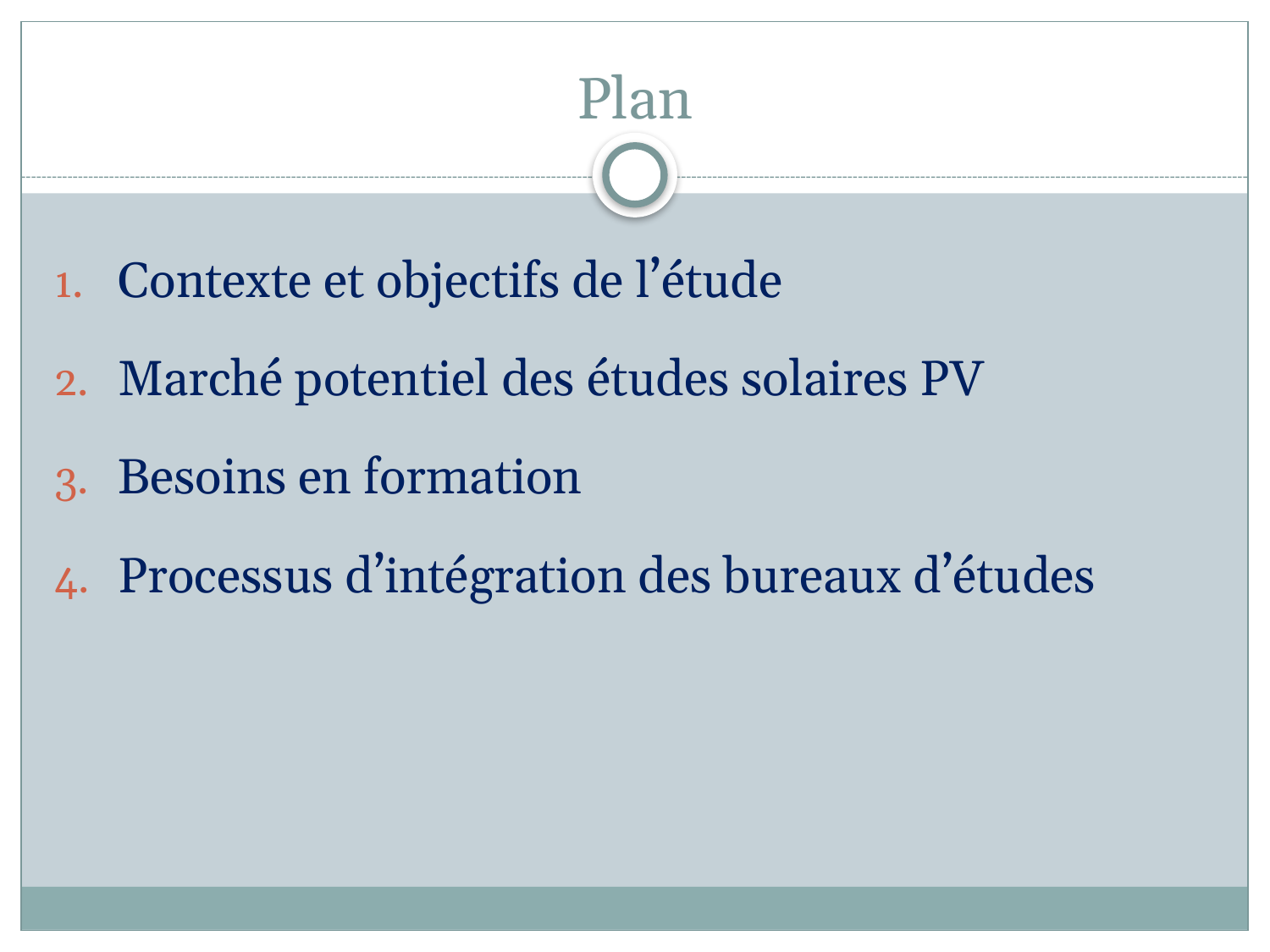

# Plan
Contexte et objectifs de l’étude
Marché potentiel des études solaires PV
Besoins en formation
Processus d’intégration des bureaux d’études